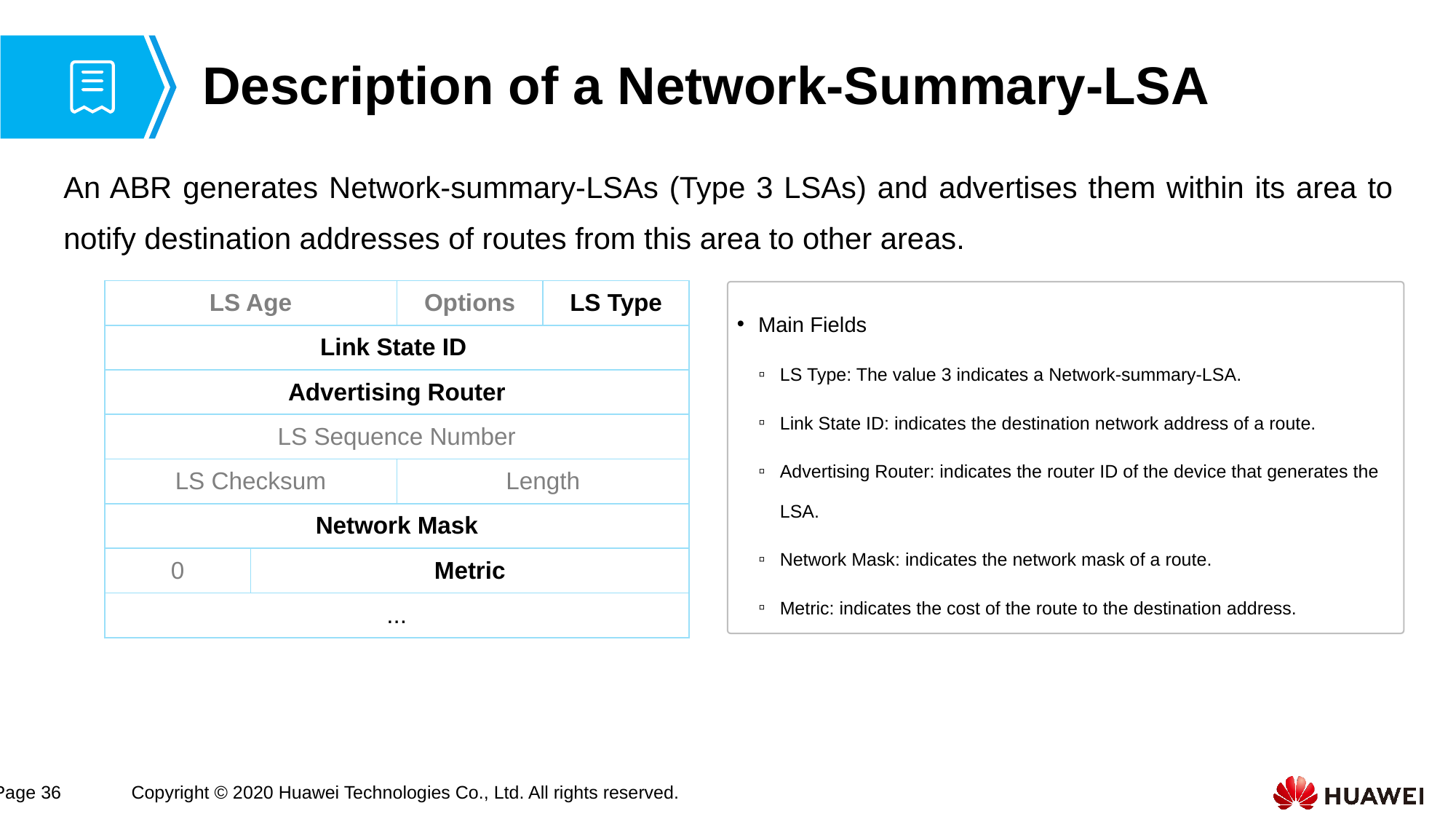

# Description of a Network-Summary-LSA
An ABR generates Network-summary-LSAs (Type 3 LSAs) and advertises them within its area to notify destination addresses of routes from this area to other areas.
| LS Age |  | Options | LS Type |
| --- | --- | --- | --- |
| Link State ID |  |  |  |
| Advertising Router |  |  |  |
| LS Sequence Number |  |  |  |
| LS Checksum |  | Length |  |
| Network Mask |  |  |  |
| 0 | Metric |  |  |
| ... |  |  |  |
Main Fields
LS Type: The value 3 indicates a Network-summary-LSA.
Link State ID: indicates the destination network address of a route.
Advertising Router: indicates the router ID of the device that generates the LSA.
Network Mask: indicates the network mask of a route.
Metric: indicates the cost of the route to the destination address.